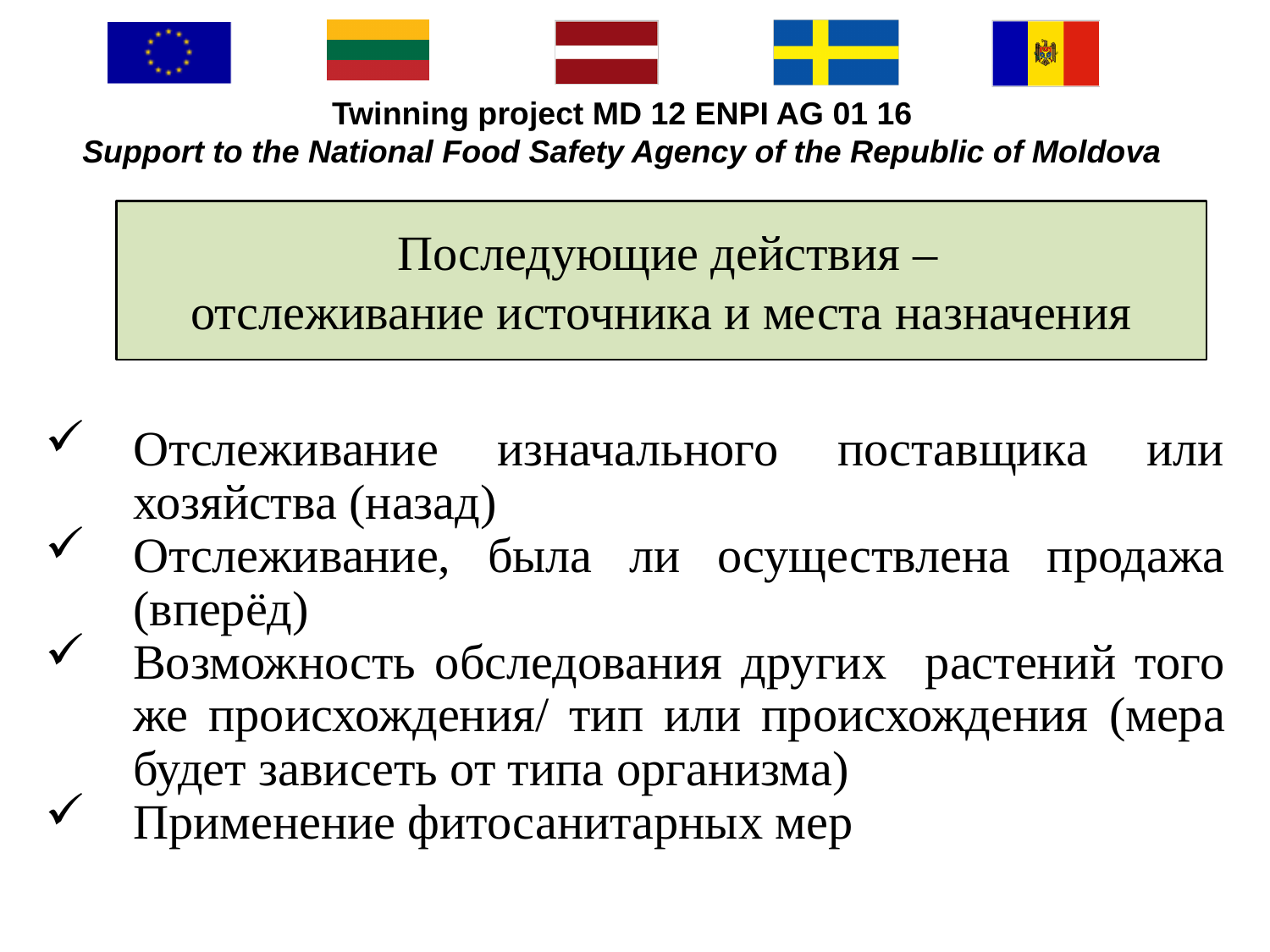

# Последующие действия – отслеживание источника и места назначения
Отслеживание изначального поставщика или хозяйства (назад)
Отслеживание, была ли осуществлена продажа (вперёд)
Возможность обследования других  растений того же происхождения/ тип или происхождения (мера будет зависеть от типа организма)
Применение фитосанитарных мер